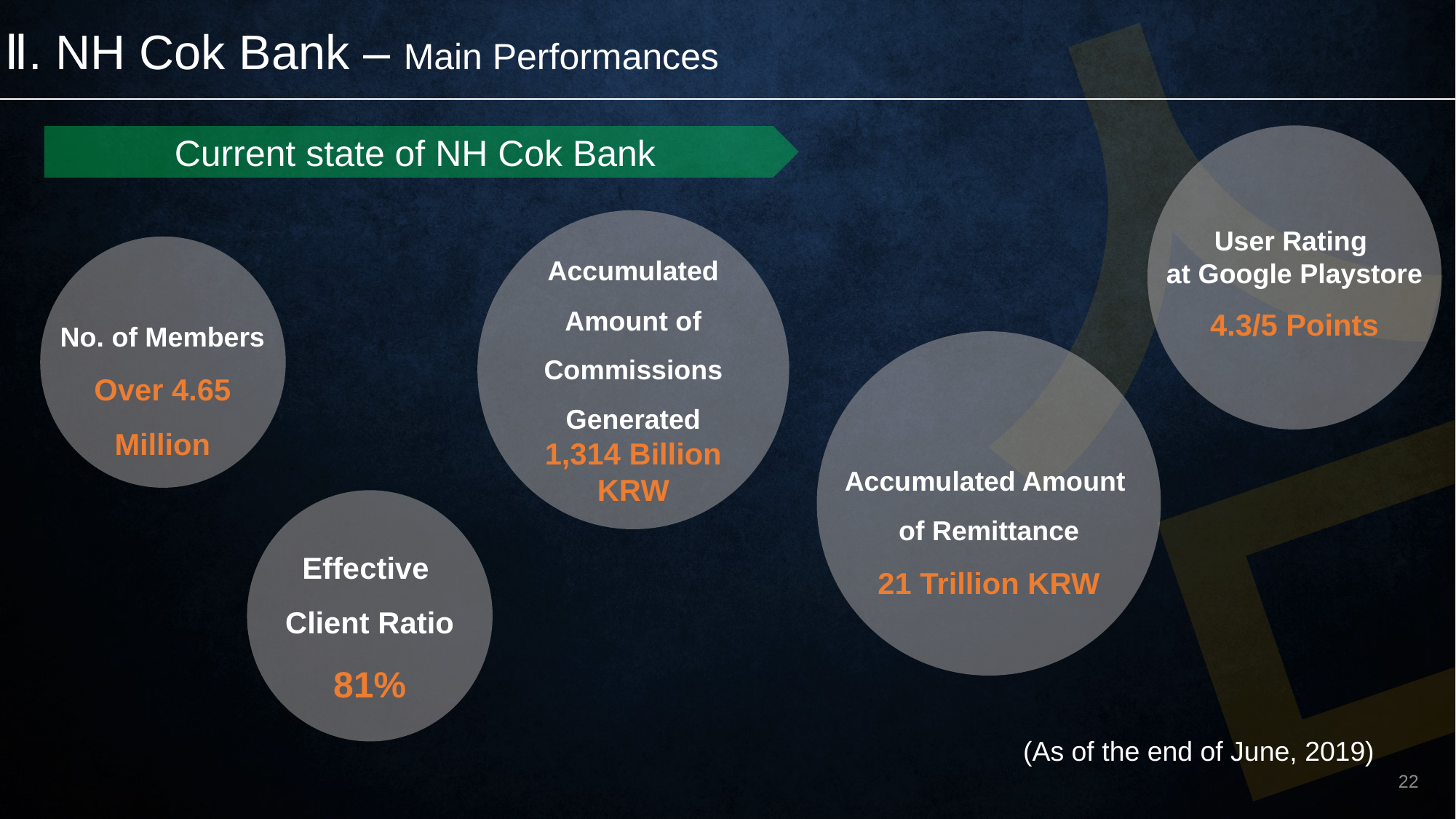

Ⅱ. NH Cok Bank – Main Performances

Current state of NH Cok Bank
Accumulated Amount of Commissions Generated
1,314 Billion KRW
User Rating
at Google Playstore

4.3/5 Points

No. of Members
Over 4.65 Million

Accumulated Amount
of Remittance
21 Trillion KRW

Effective
Client Ratio
81%
(As of the end of June, 2019)
22